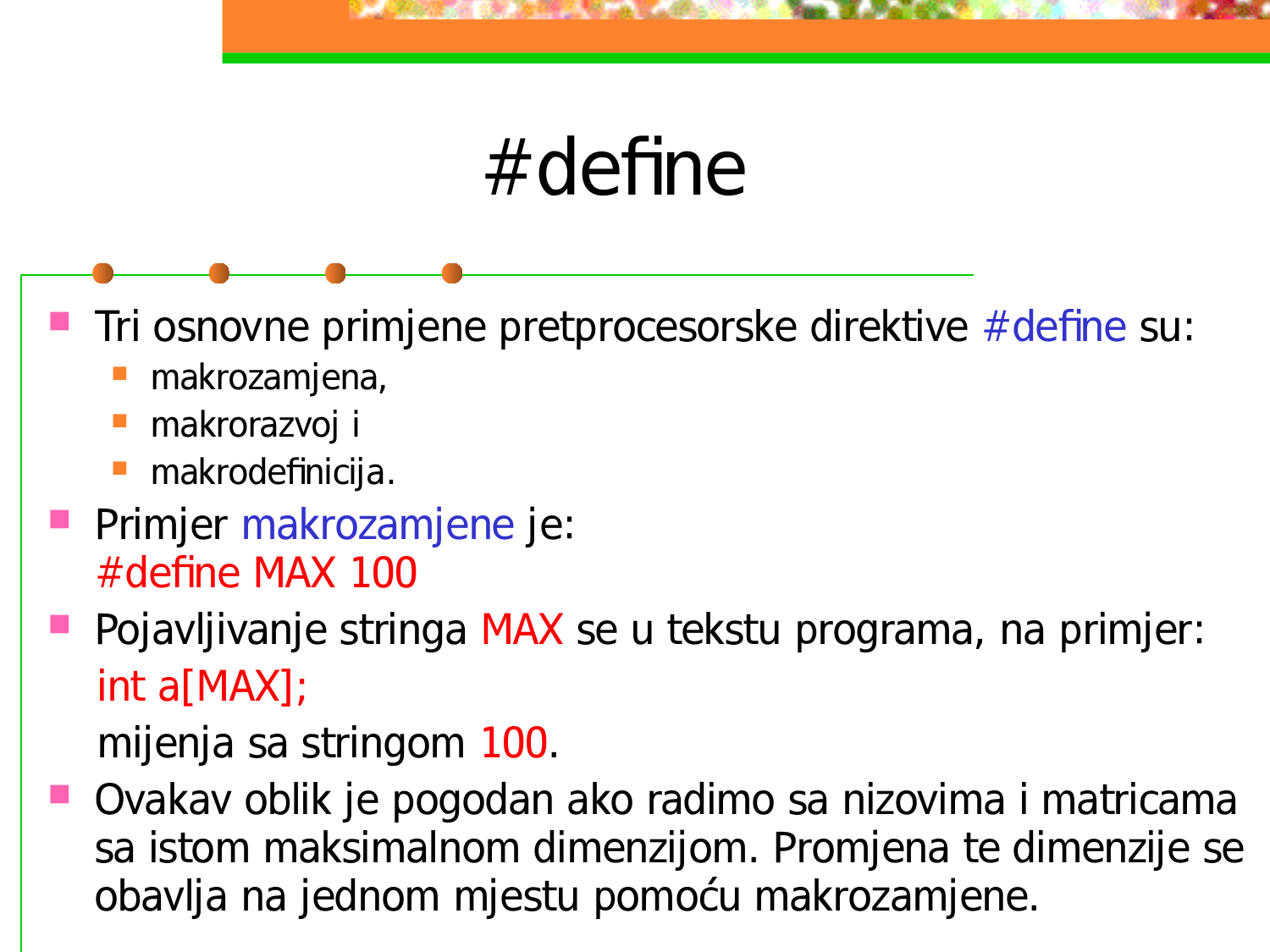

# #define
Tri osnovne primjene pretprocesorske direktive #define su:
makrozamjena,
makrorazvoj i
makrodefinicija.
Primjer makrozamjene je:
#define MAX 100
Pojavljivanje stringa MAX se u tekstu programa, na primjer:
int a[MAX];
mijenja sa stringom 100.
Ovakav oblik je pogodan ako radimo sa nizovima i matricama sa istom maksimalnom dimenzijom. Promjena te dimenzije se obavlja na jednom mjestu pomoću makrozamjene.